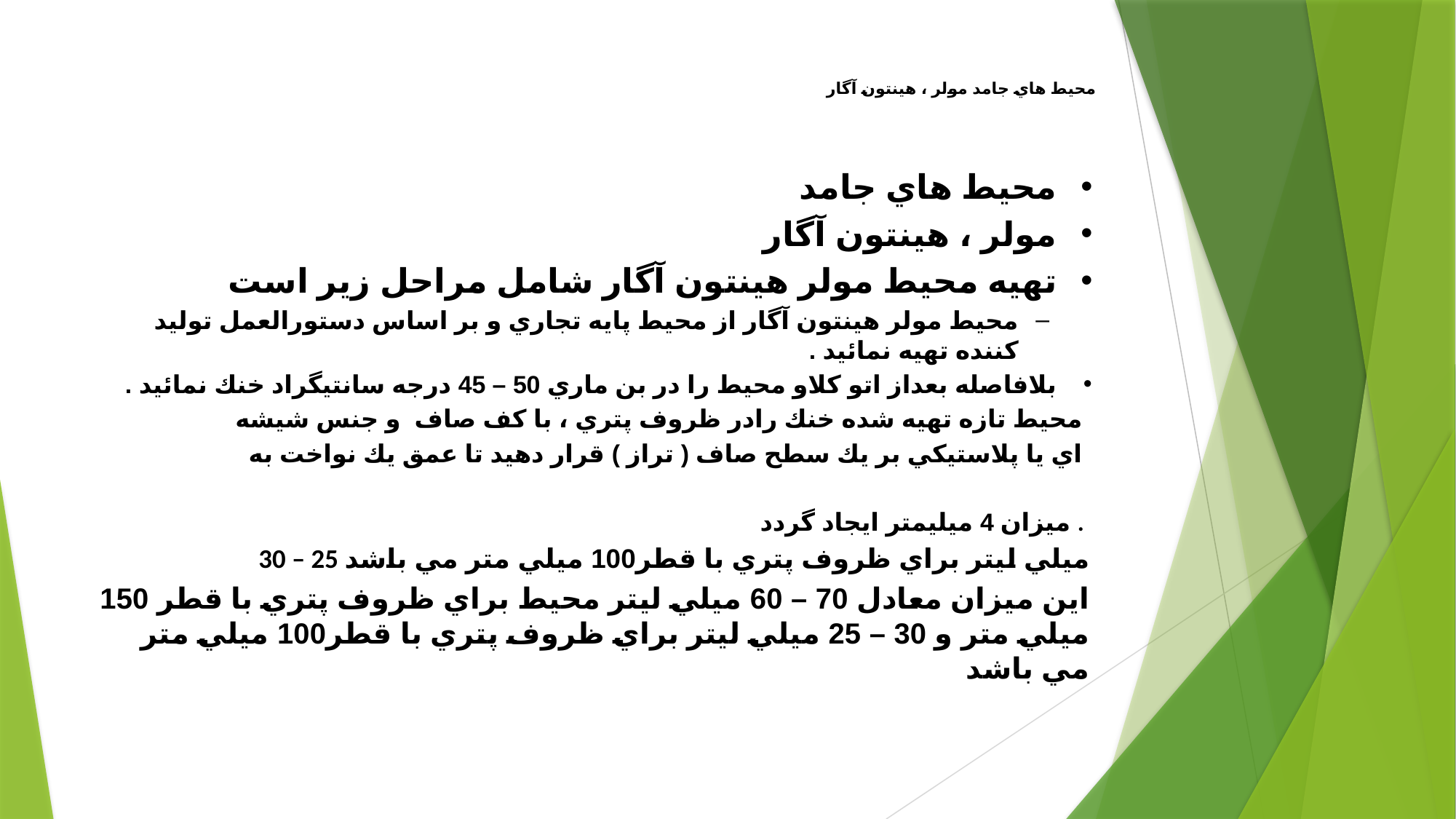

# محيط هاي جامد مولر ، هينتون آگار
محيط هاي جامد
مولر ، هينتون آگار
تهيه محيط مولر هينتون آگار شامل مراحل زير است
محيط مولر هينتون آگار از محيط پايه تجاري و بر اساس دستورالعمل توليد كننده تهيه نمائيد .
بلافاصله بعداز اتو كلاو محيط را در بن ماري 50 – 45 درجه سانتيگراد خنك نمائيد .
محيط تازه تهيه شده خنك رادر ظروف پتري ، با كف صاف  و جنس شيشه
اي يا پلاستيكي بر يك سطح صاف ( تراز ) قرار دهيد تا عمق يك نواخت به

ميزان 4 ميليمتر ايجاد گردد .
30 – 25 ميلي ليتر براي ظروف پتري با قطر100 ميلي متر مي باشد
اين ميزان معادل 70 – 60 ميلي ليتر محيط براي ظروف پتري با قطر 150 ميلي متر و 30 – 25 ميلي ليتر براي ظروف پتري با قطر100 ميلي متر مي باشد